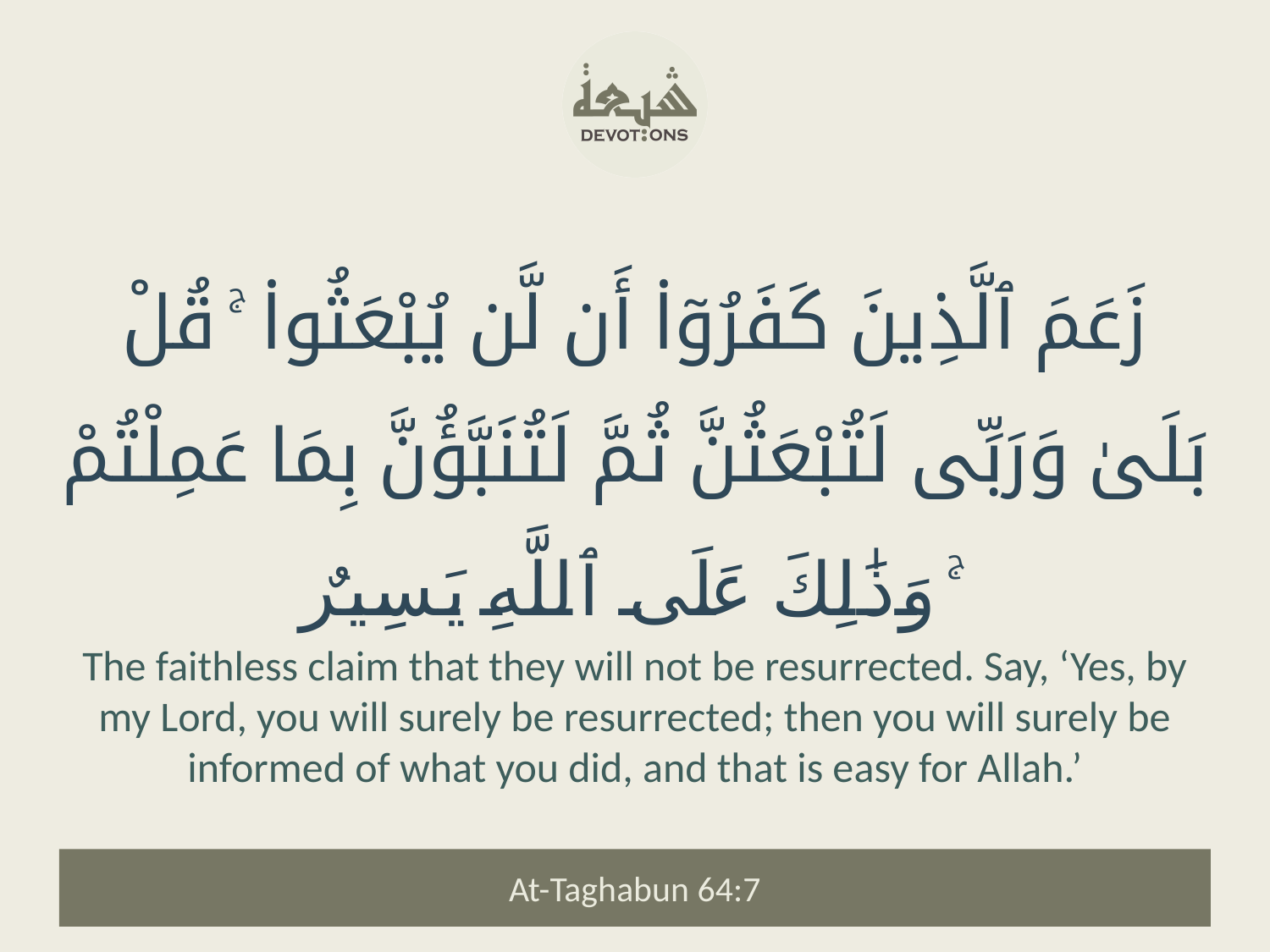

زَعَمَ ٱلَّذِينَ كَفَرُوٓا۟ أَن لَّن يُبْعَثُوا۟ ۚ قُلْ بَلَىٰ وَرَبِّى لَتُبْعَثُنَّ ثُمَّ لَتُنَبَّؤُنَّ بِمَا عَمِلْتُمْ ۚ وَذَٰلِكَ عَلَى ٱللَّهِ يَسِيرٌ
The faithless claim that they will not be resurrected. Say, ‘Yes, by my Lord, you will surely be resurrected; then you will surely be informed of what you did, and that is easy for Allah.’
At-Taghabun 64:7